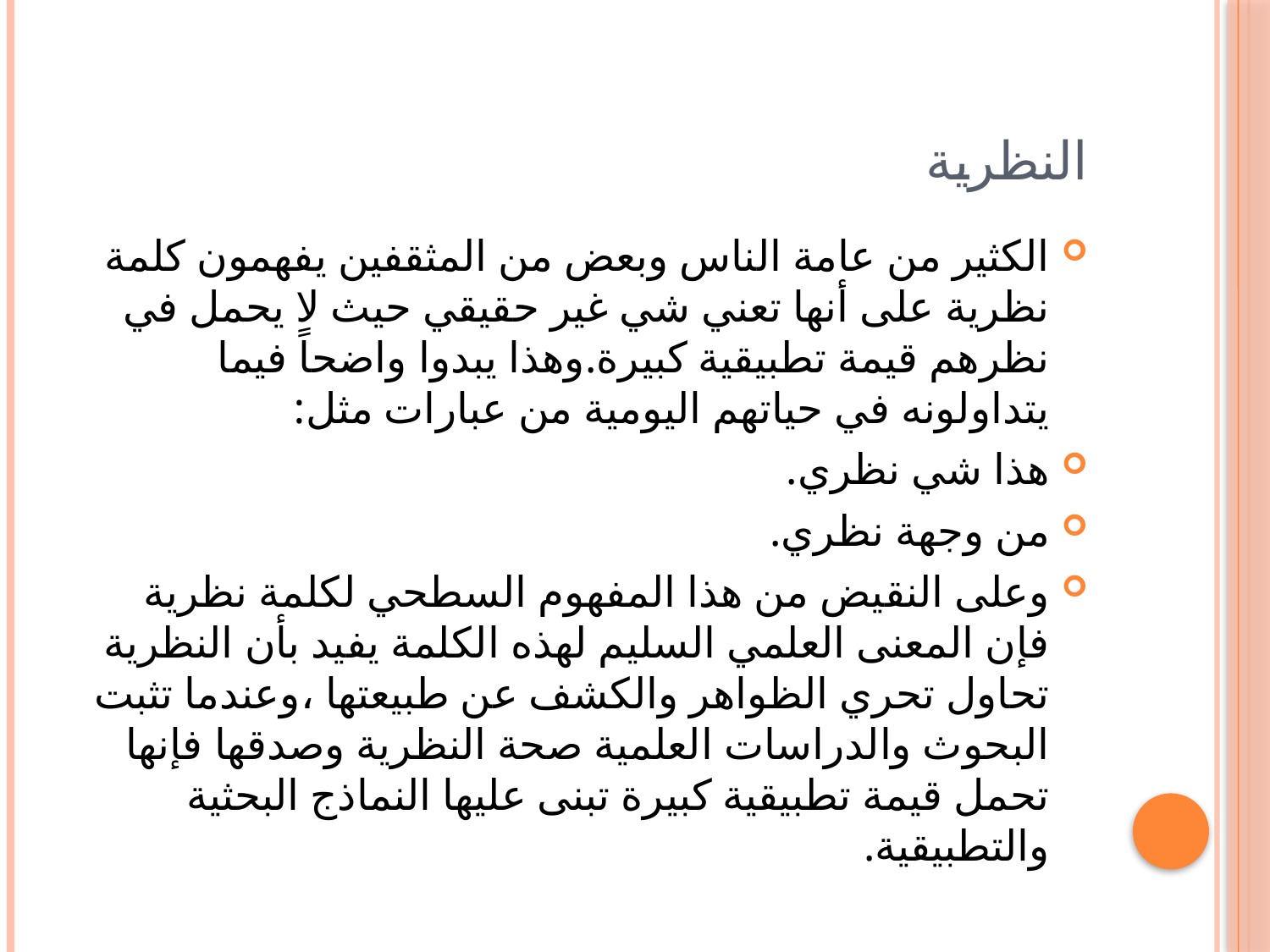

# النظرية
الكثير من عامة الناس وبعض من المثقفين يفهمون كلمة نظرية على أنها تعني شي غير حقيقي حيث لا يحمل في نظرهم قيمة تطبيقية كبيرة.وهذا يبدوا واضحاً فيما يتداولونه في حياتهم اليومية من عبارات مثل:
هذا شي نظري.
من وجهة نظري.
وعلى النقيض من هذا المفهوم السطحي لكلمة نظرية فإن المعنى العلمي السليم لهذه الكلمة يفيد بأن النظرية تحاول تحري الظواهر والكشف عن طبيعتها ،وعندما تثبت البحوث والدراسات العلمية صحة النظرية وصدقها فإنها تحمل قيمة تطبيقية كبيرة تبنى عليها النماذج البحثية والتطبيقية.